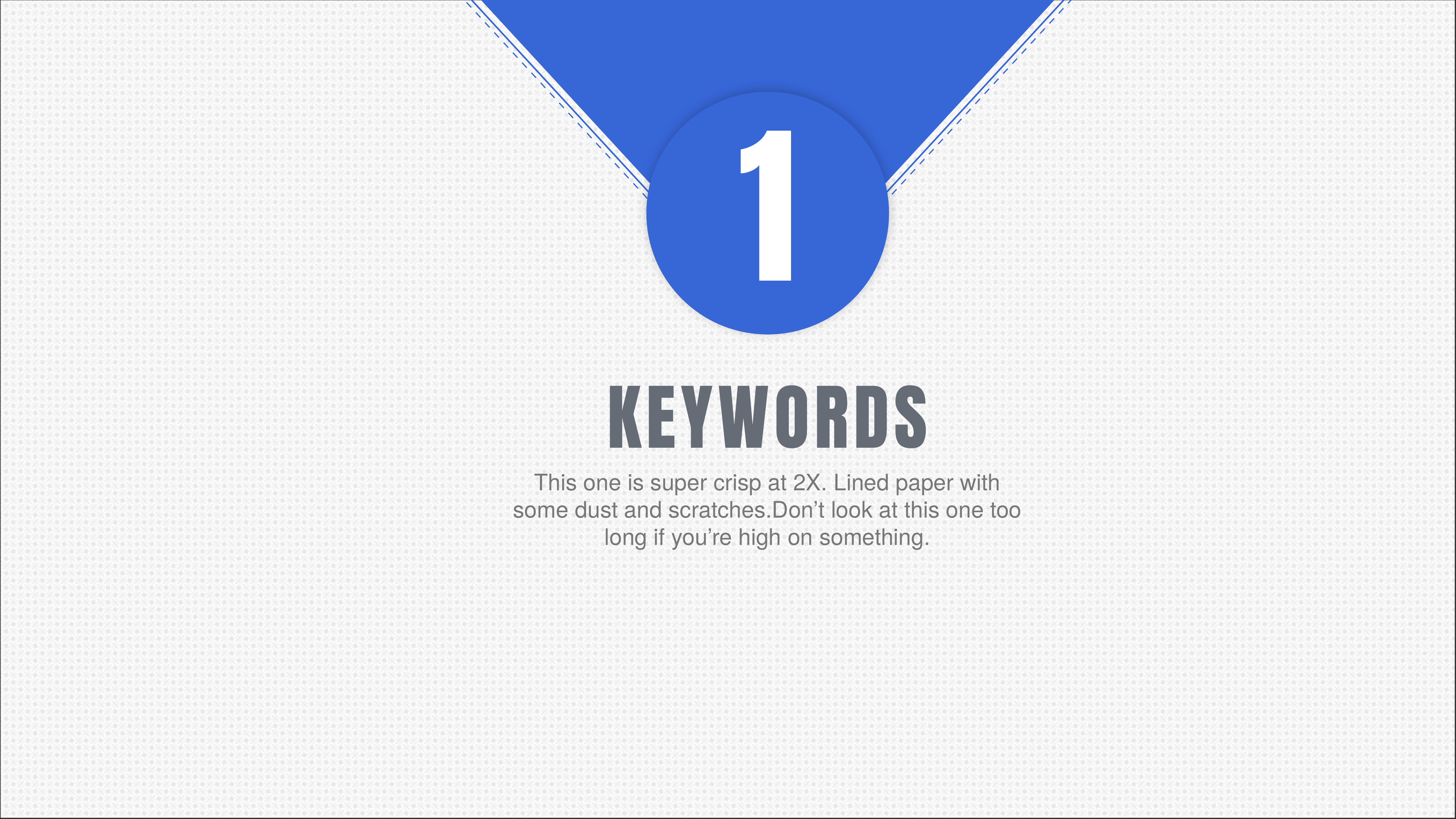

1
keywords
This one is super crisp at 2X. Lined paper with some dust and scratches.Don’t look at this one too long if you’re high on something.